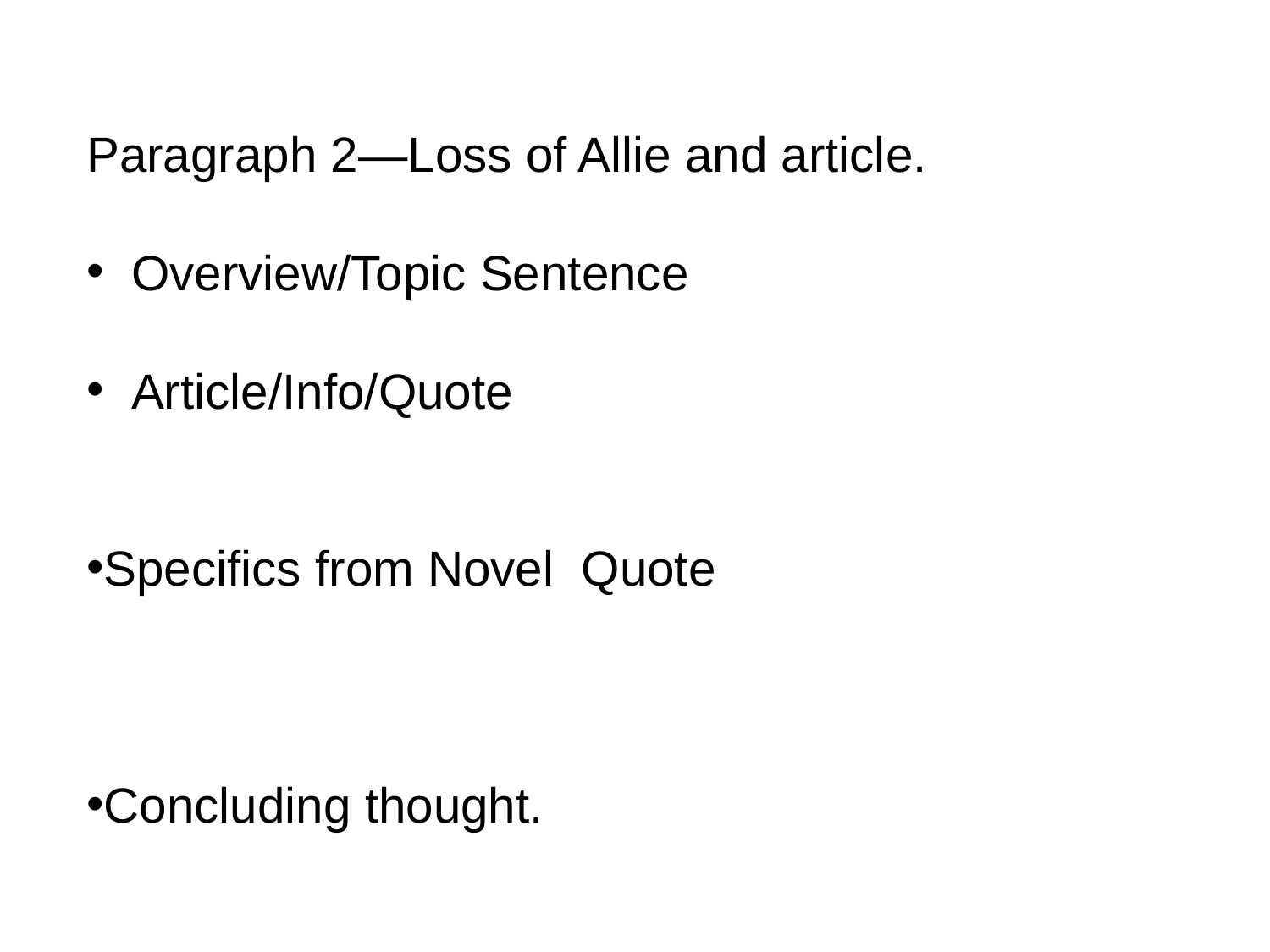

Paragraph 2—Loss of Allie and article.

  Overview/Topic Sentence

  Article/Info/Quote

Specifics from Novel  Quote

Concluding thought.